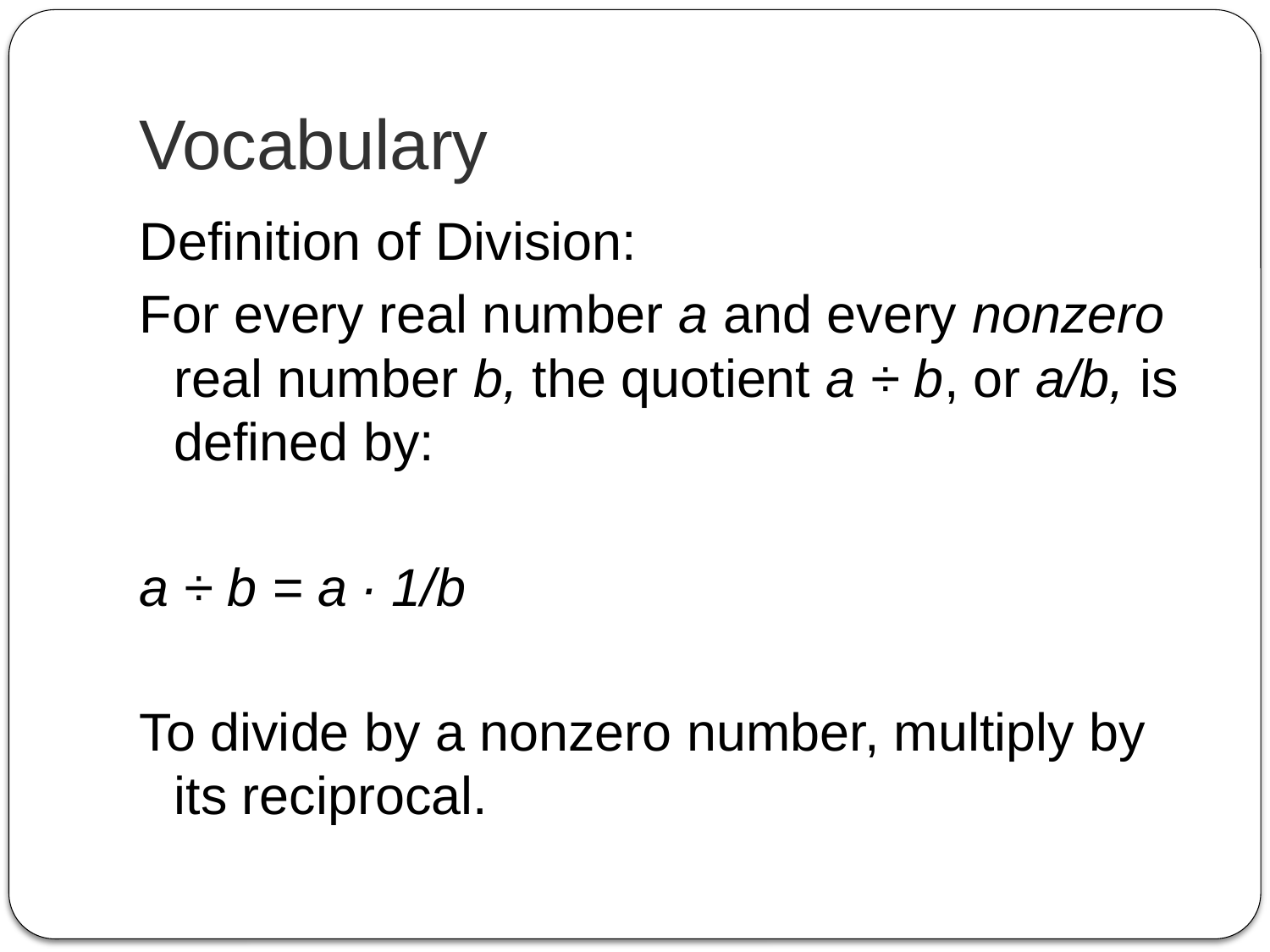

# Vocabulary
Definition of Division:
For every real number a and every nonzero real number b, the quotient a ÷ b, or a/b, is defined by:

a ÷ b = a ∙ 1/b

To divide by a nonzero number, multiply by its reciprocal.